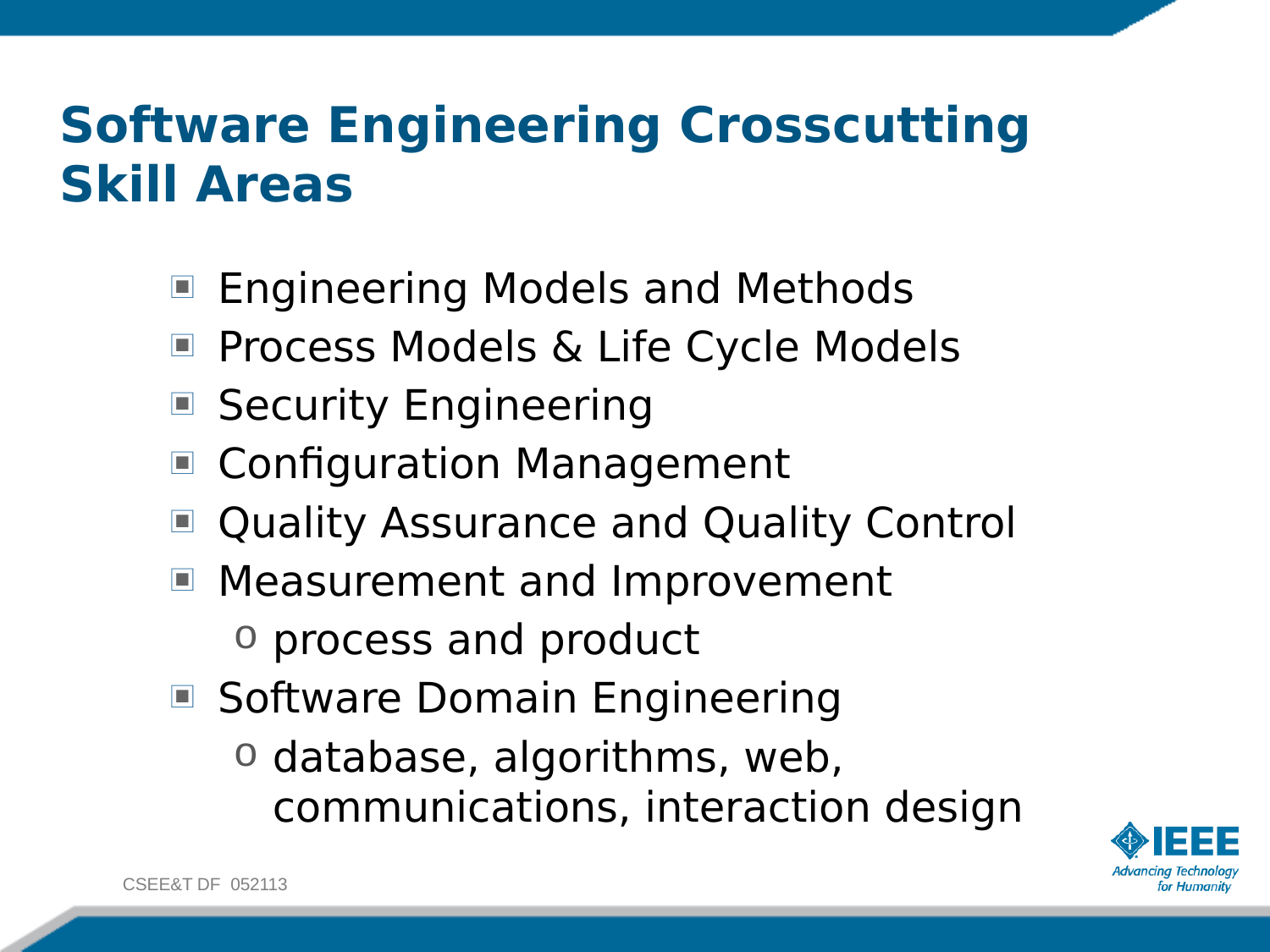

# Software Engineering Crosscutting Skill Areas
Engineering Models and Methods
Process Models & Life Cycle Models
Security Engineering
Configuration Management
Quality Assurance and Quality Control
Measurement and Improvement
process and product
Software Domain Engineering
database, algorithms, web, communications, interaction design